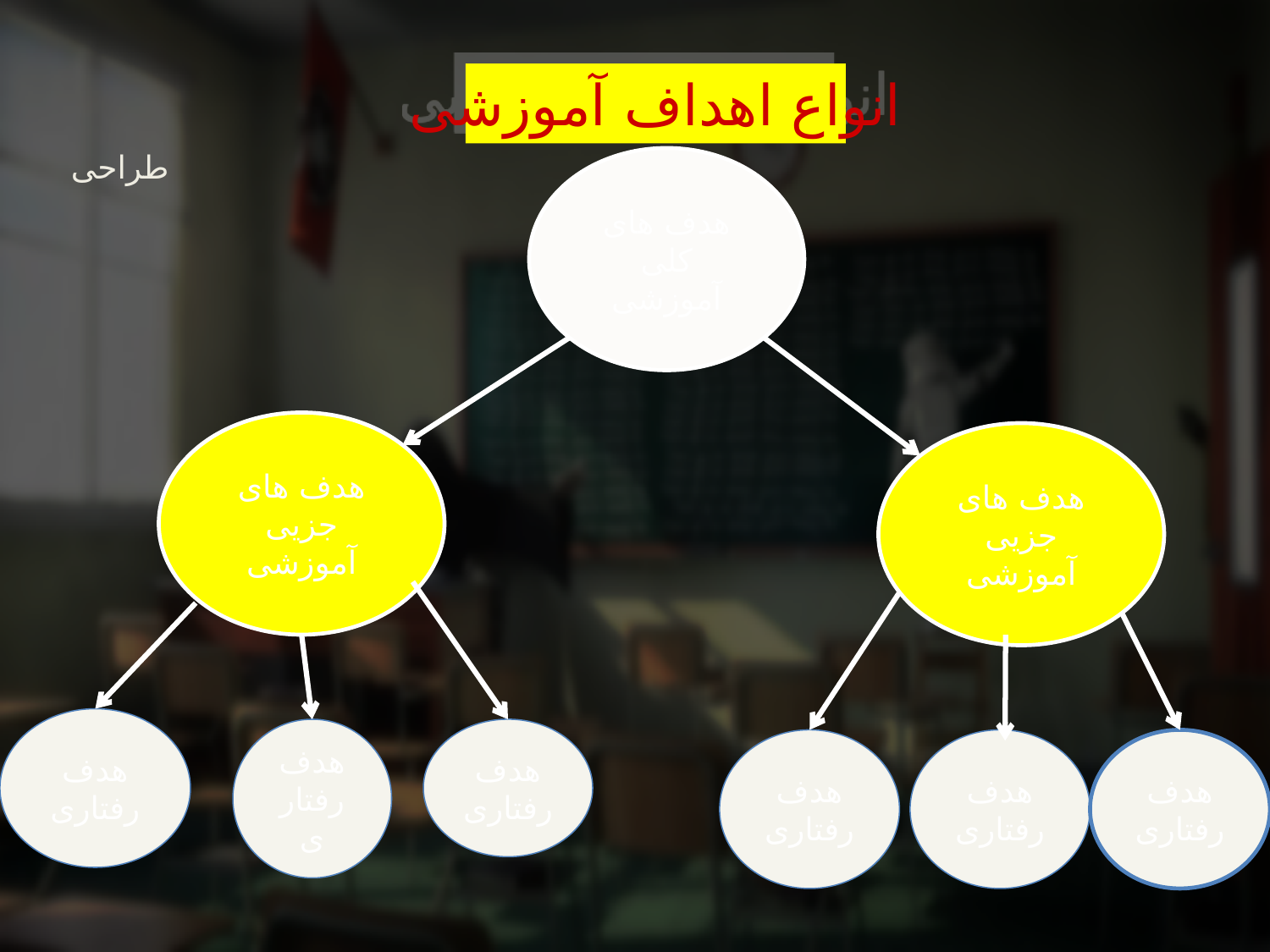

انواع اهداف آموزشی
طراحی
هدف های کلی آموزشی
هدف های جزیی آموزشی
هدف های جزیی آموزشی
هدف رفتاری
هدف رفتاری
هدف رفتاری
هدف رفتاری
هدف رفتاری
هدف رفتاری